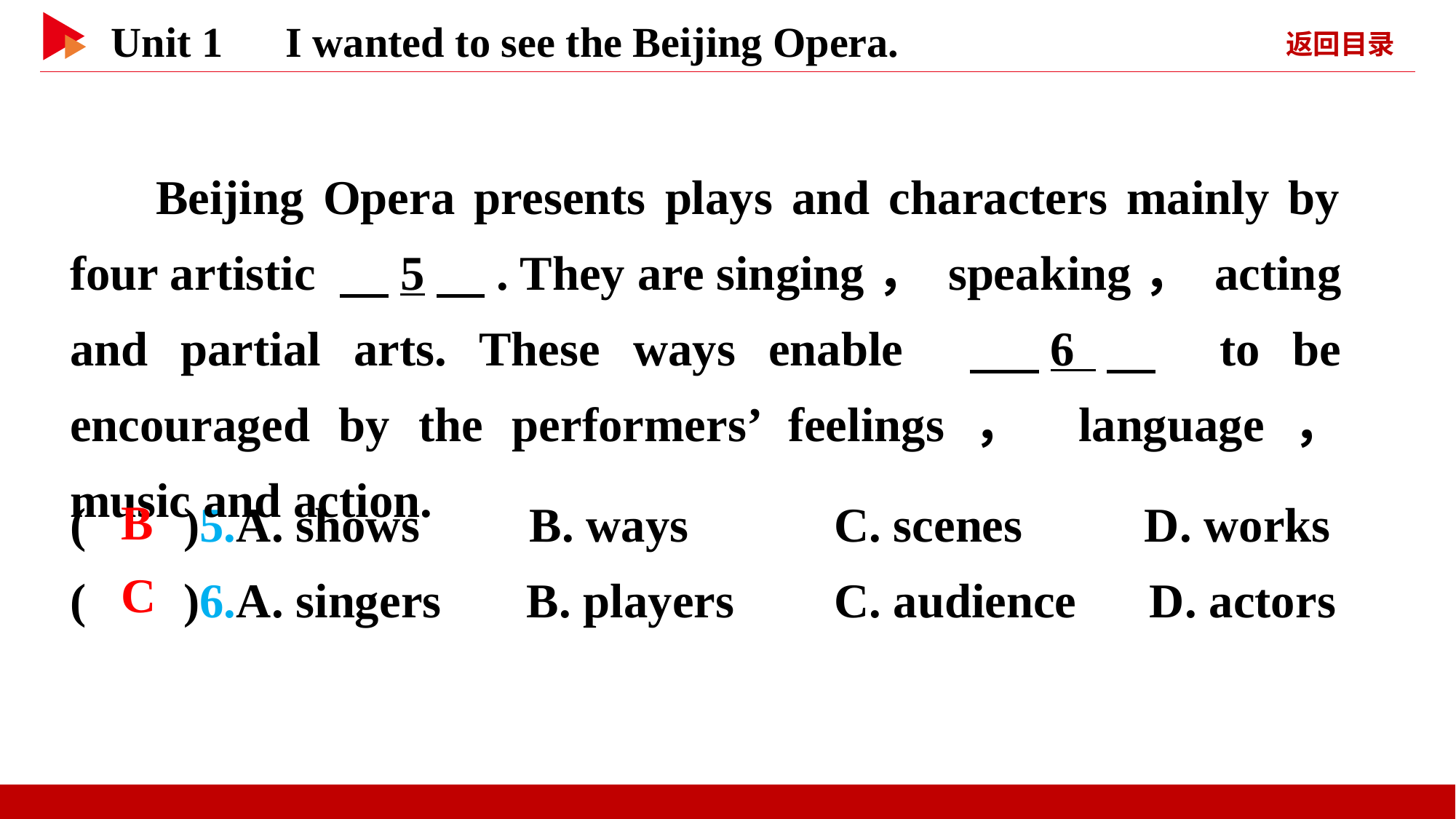

Beijing Opera presents plays and characters mainly by four artistic 　5　. They are singing， speaking， acting and partial arts. These ways enable 　6　 to be encouraged by the performers’ feelings， language， music and action.
(        )5.A. shows         B. ways		C. scenes          D. works
(        )6.A. singers       B. players	C. audience      D. actors
   B
   C